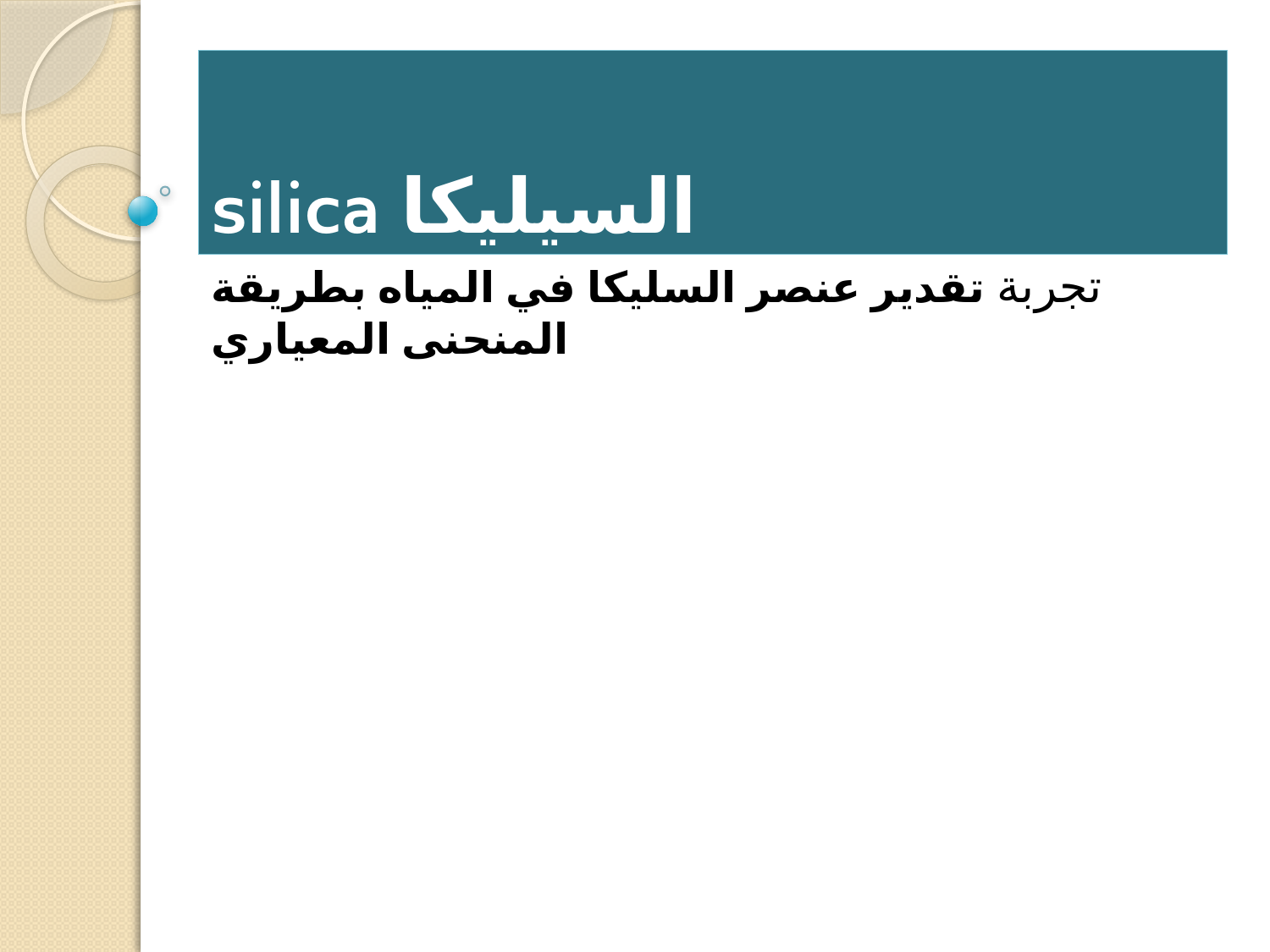

# السيليكا silica
تجربة تقدير عنصر السليكا في المياه بطريقة المنحنى المعياري